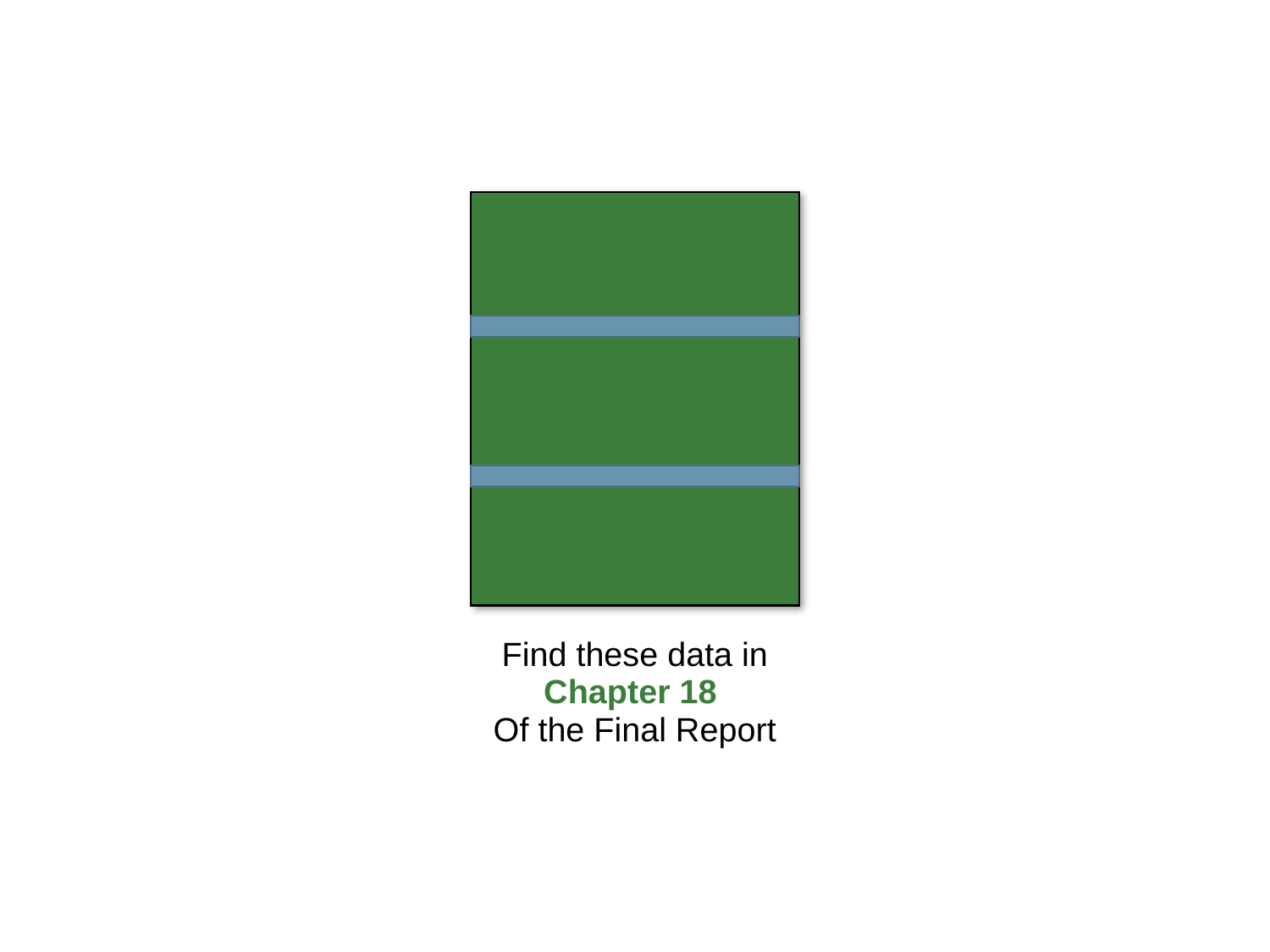

Find these data in Chapter 18
Of the Final Report